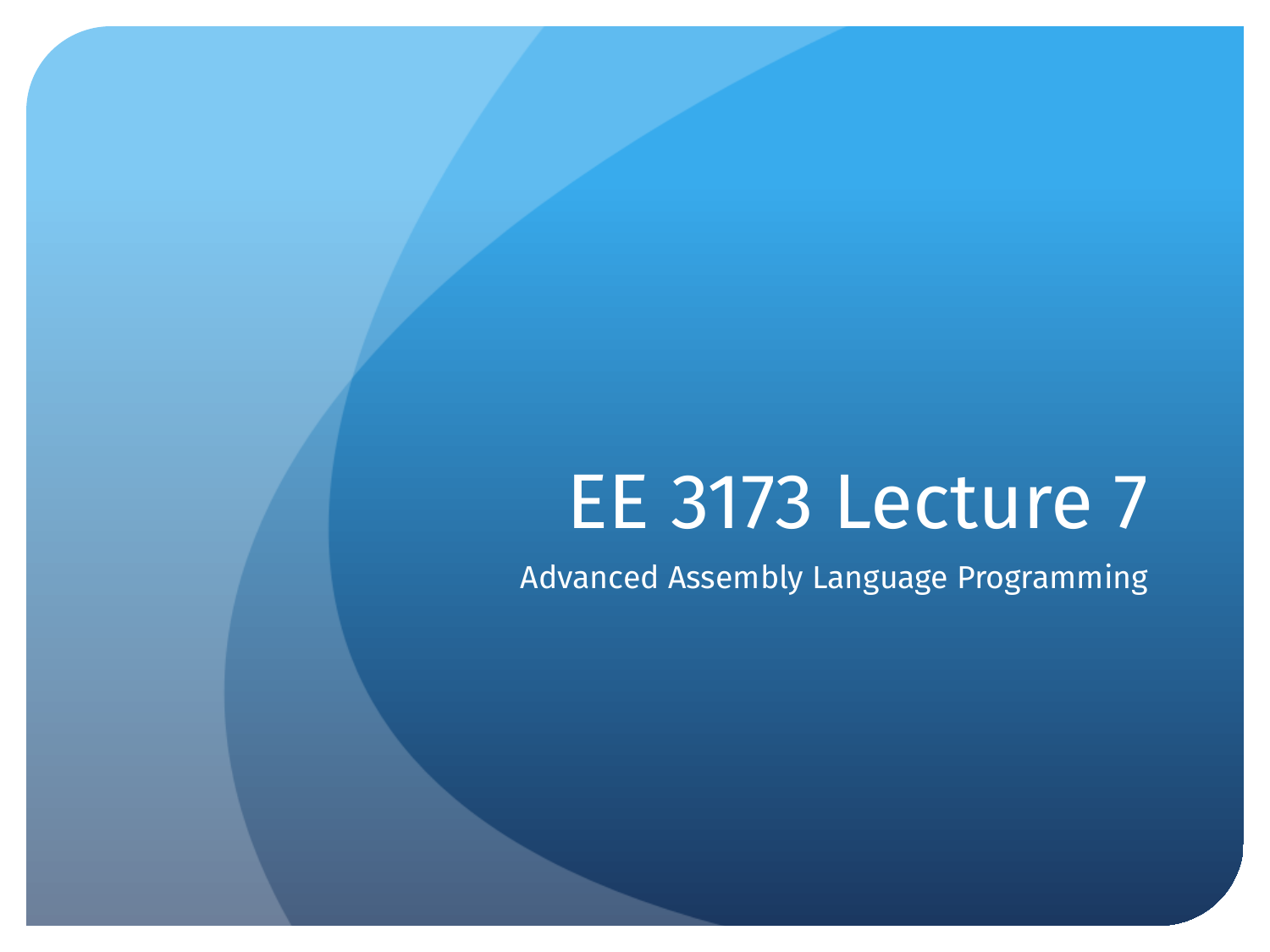

# EE 3173 Lecture 7
Advanced Assembly Language Programming